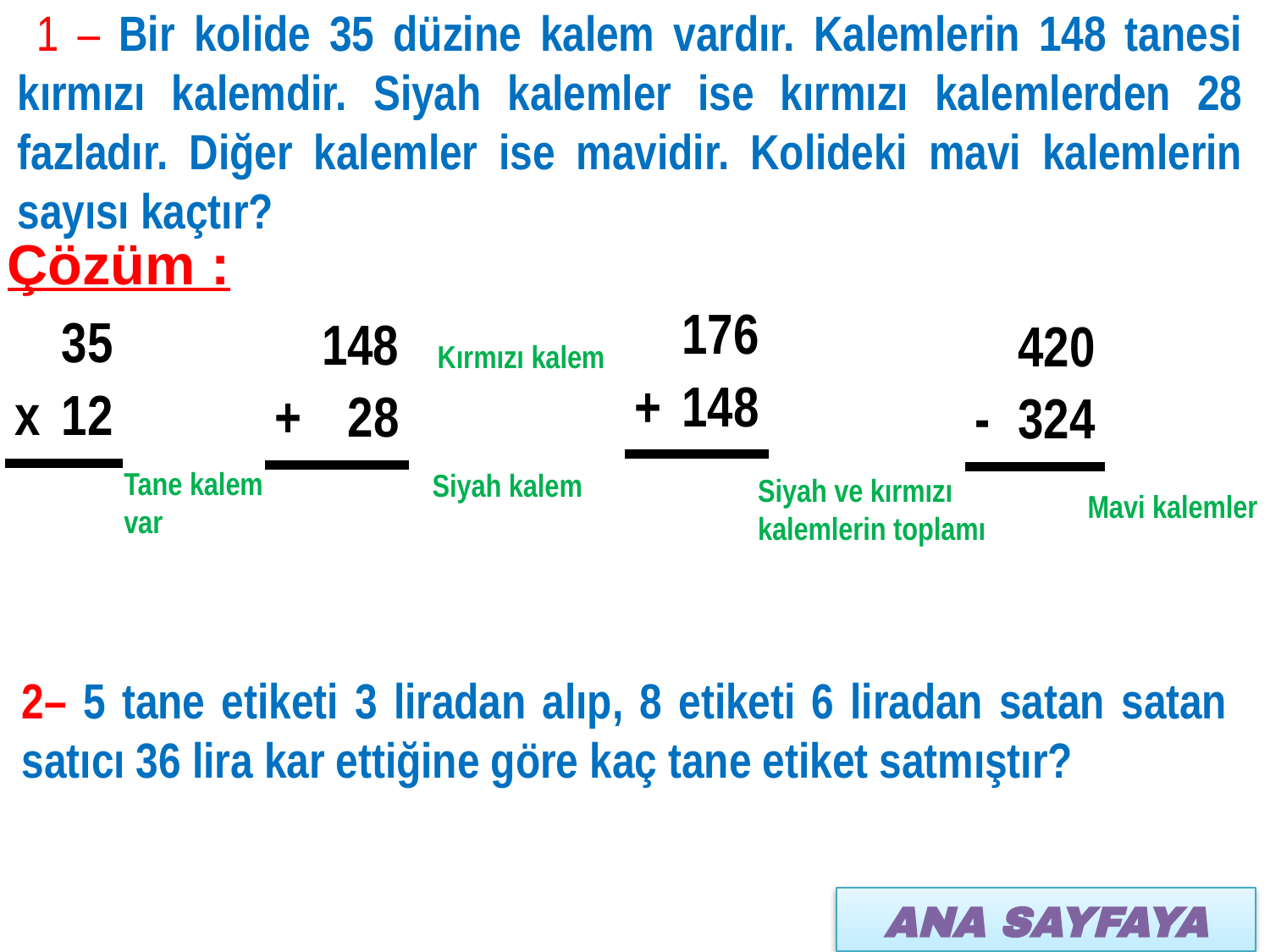

1 – Bir kolide 35 düzine kalem vardır. Kalemlerin 148 tanesi kırmızı kalemdir. Siyah kalemler ise kırmızı kalemlerden 28 fazladır. Diğer kalemler ise mavidir. Kolideki mavi kalemlerin sayısı kaçtır?
Çözüm :
|  | 176 |
| --- | --- |
| + | 148 |
|  | 35 |
| --- | --- |
| x | 12 |
|  | 148 |
| --- | --- |
| + | 28 |
|  | 420 |
| --- | --- |
| - | 324 |
Kırmızı kalem
Siyah ve kırmızı kalemlerin toplamı
Siyah kalem
Mavi kalemler
Tane kalem var
2– 5 tane etiketi 3 liradan alıp, 8 etiketi 6 liradan satan satan satıcı 36 lira kar ettiğine göre kaç tane etiket satmıştır?
ANA SAYFAYA